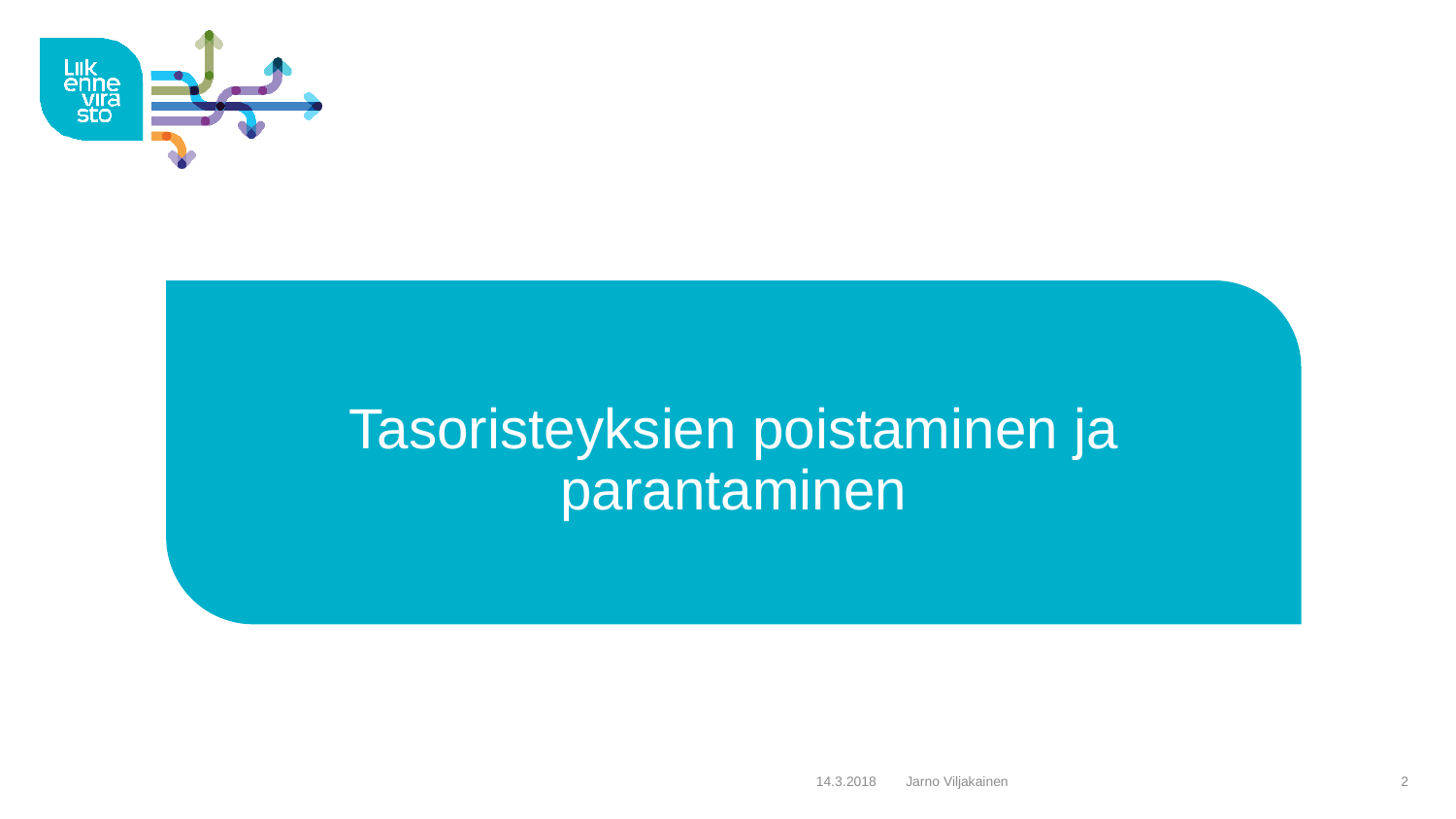

# Tasoristeyksien poistaminen ja parantaminen
14.3.2018
Jarno Viljakainen
2